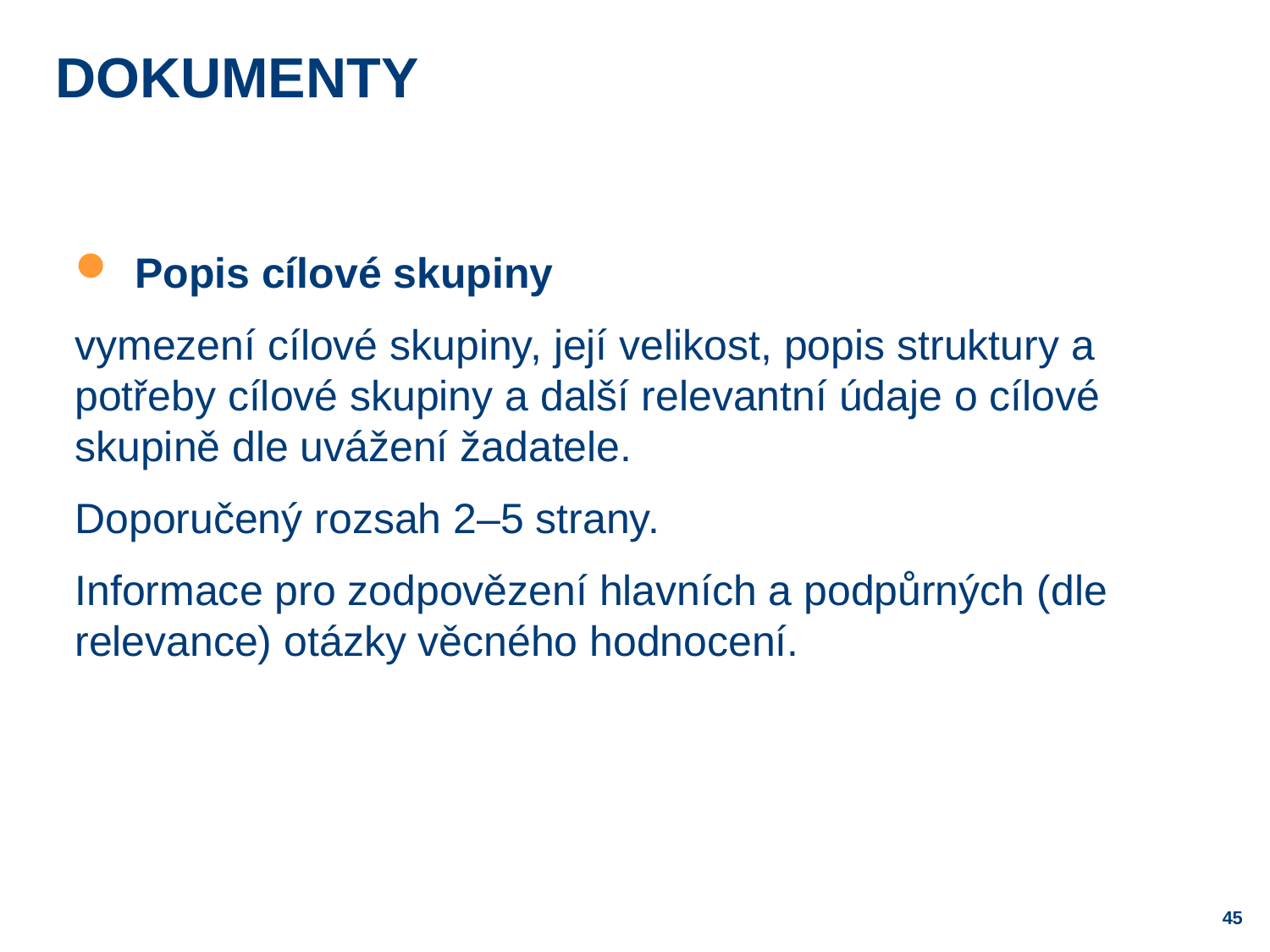

# dokumenty
Popis cílové skupiny
vymezení cílové skupiny, její velikost, popis struktury a potřeby cílové skupiny a další relevantní údaje o cílové skupině dle uvážení žadatele.
Doporučený rozsah 2–5 strany.
Informace pro zodpovězení hlavních a podpůrných (dle relevance) otázky věcného hodnocení.
45